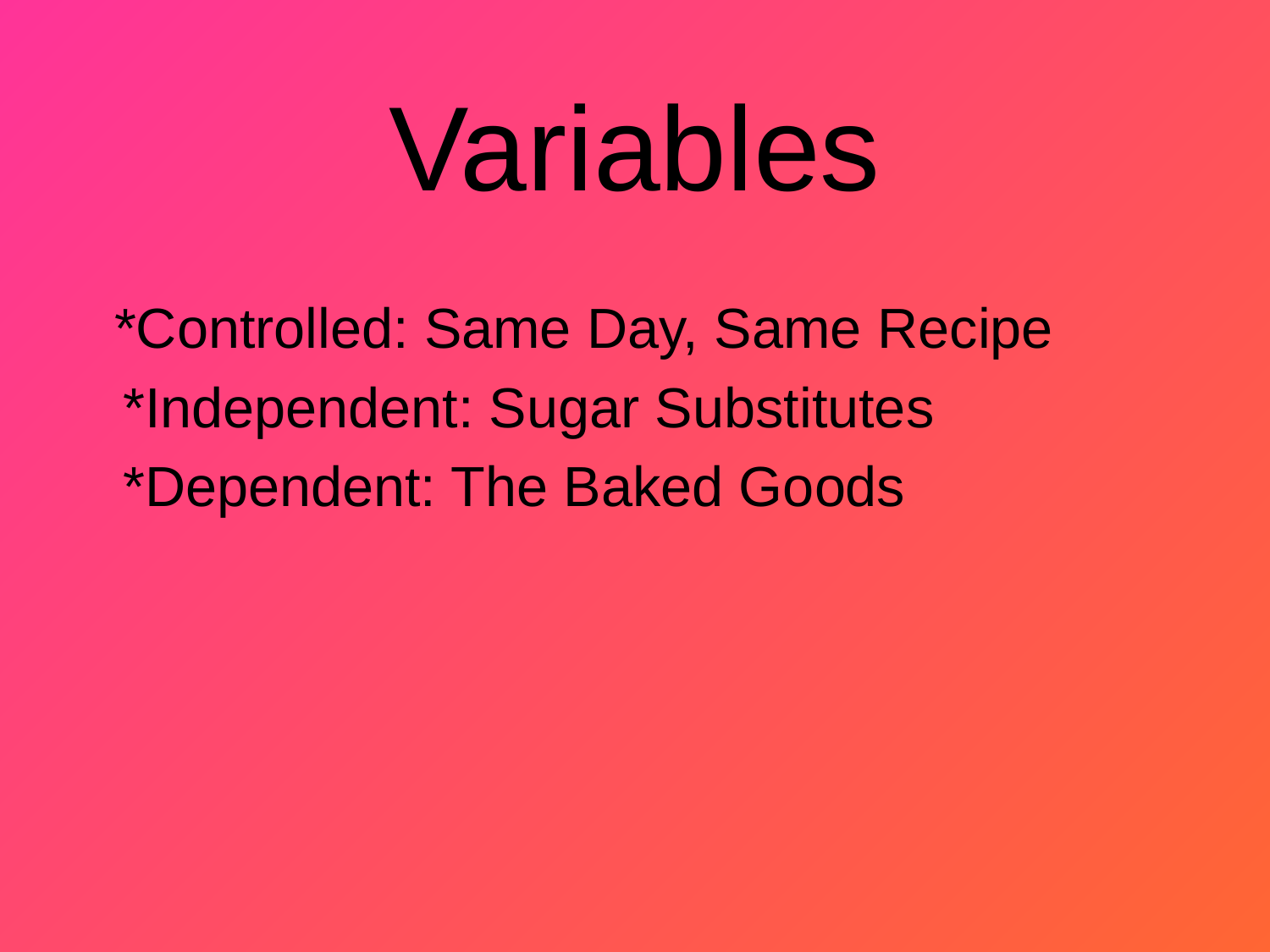

# Variables
   *Controlled: Same Day, Same Recipe
   *Independent: Sugar Substitutes
   *Dependent: The Baked Goods